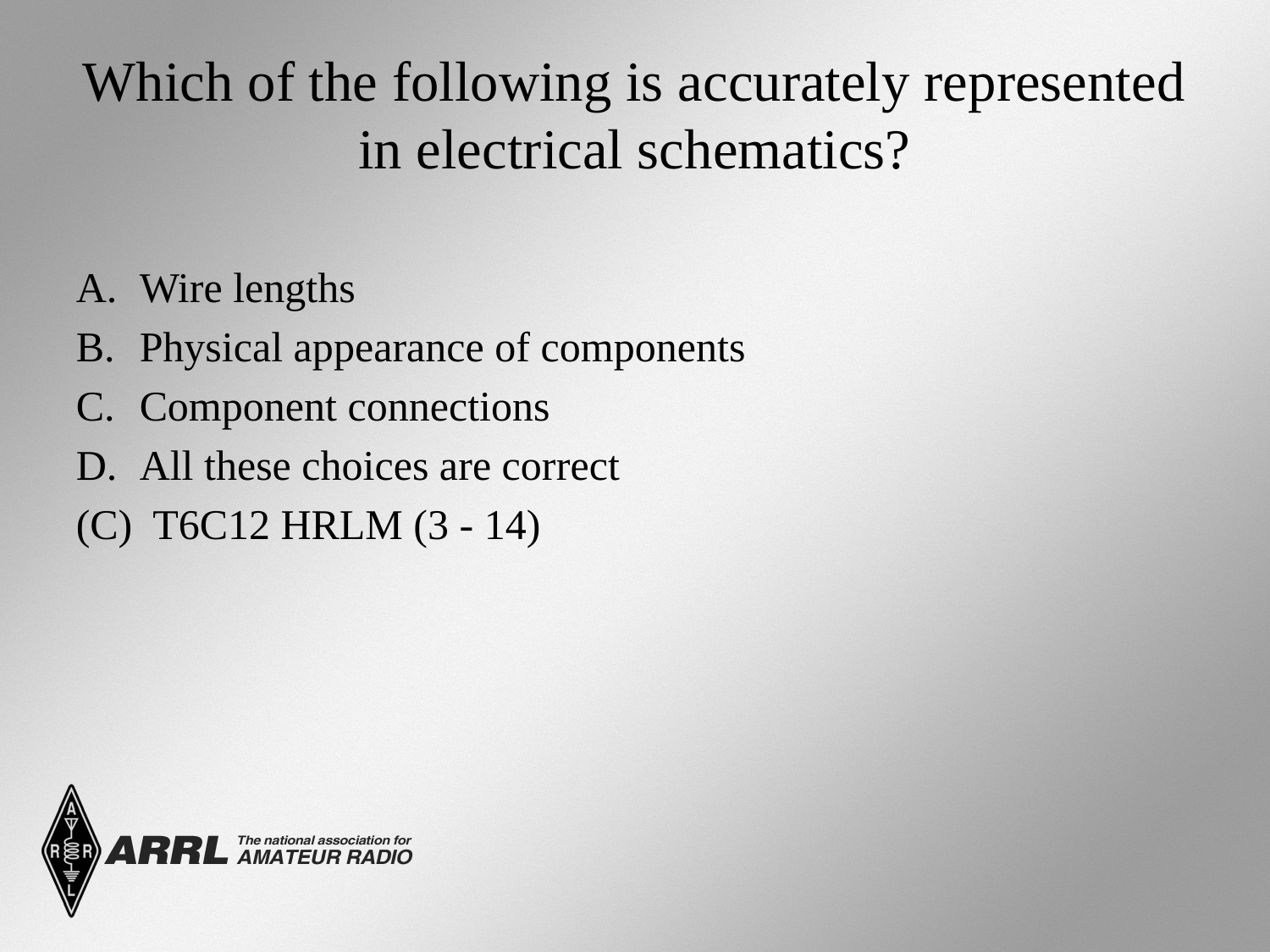

# Which of the following is accurately represented in electrical schematics?
Wire lengths
Physical appearance of components
Component connections
All these choices are correct
(C)  T6C12 HRLM (3 - 14)